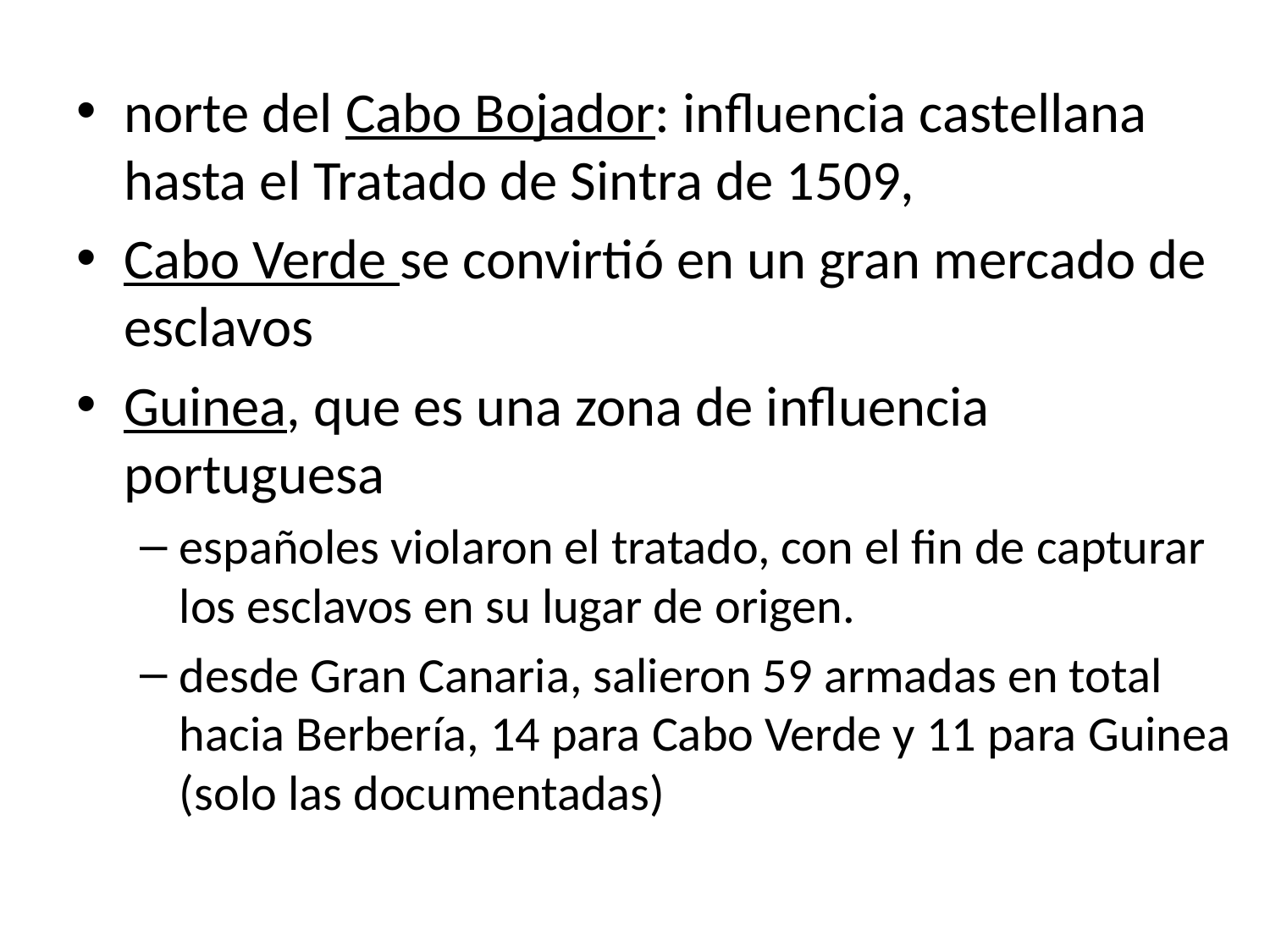

norte del Cabo Bojador: influencia castellana hasta el Tratado de Sintra de 1509,
Cabo Verde se convirtió en un gran mercado de esclavos
Guinea, que es una zona de influencia portuguesa
españoles violaron el tratado, con el fin de capturar los esclavos en su lugar de origen.
desde Gran Canaria, salieron 59 armadas en total hacia Berbería, 14 para Cabo Verde y 11 para Guinea (solo las documentadas)